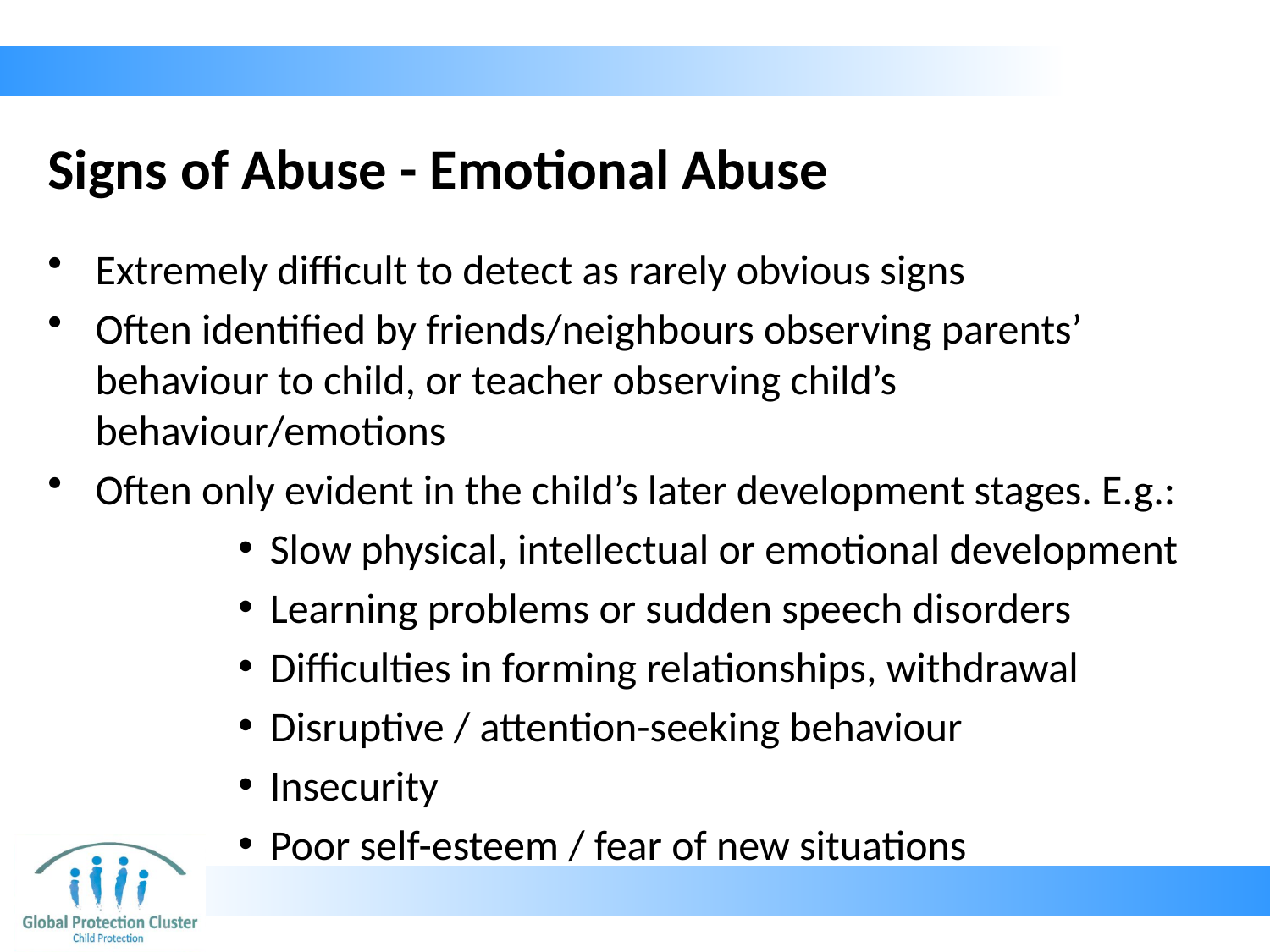

# Signs of Abuse - Emotional Abuse
Extremely difficult to detect as rarely obvious signs
Often identified by friends/neighbours observing parents’ behaviour to child, or teacher observing child’s behaviour/emotions
Often only evident in the child’s later development stages. E.g.:
Slow physical, intellectual or emotional development
Learning problems or sudden speech disorders
Difficulties in forming relationships, withdrawal
Disruptive / attention-seeking behaviour
Insecurity
Poor self-esteem / fear of new situations